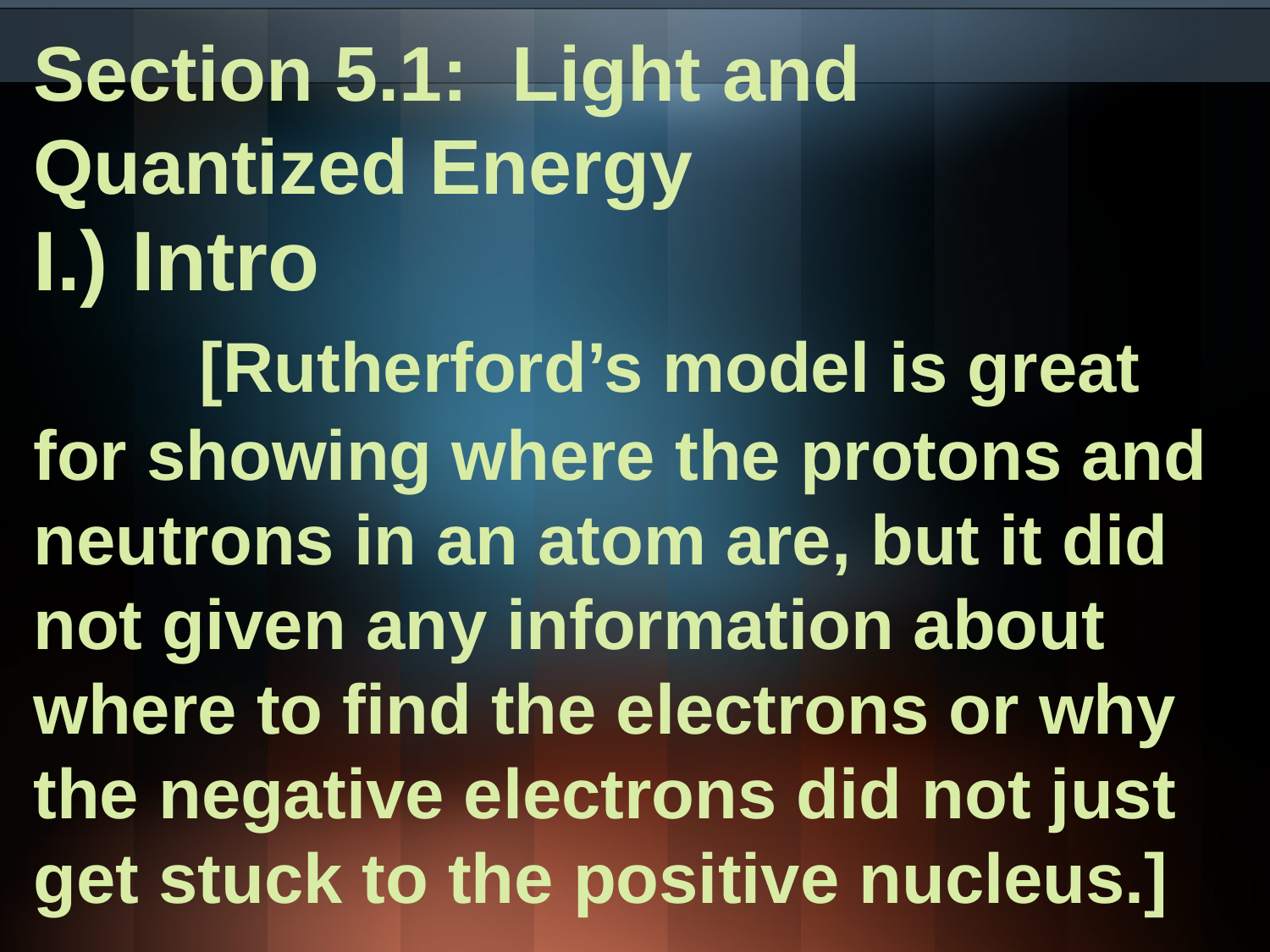

Section 5.1:  Light and Quantized Energy
I.) Intro								  [Rutherford’s model is great for showing where the protons and neutrons in an atom are, but it did not given any information about where to find the electrons or why the negative electrons did not just get stuck to the positive nucleus.]